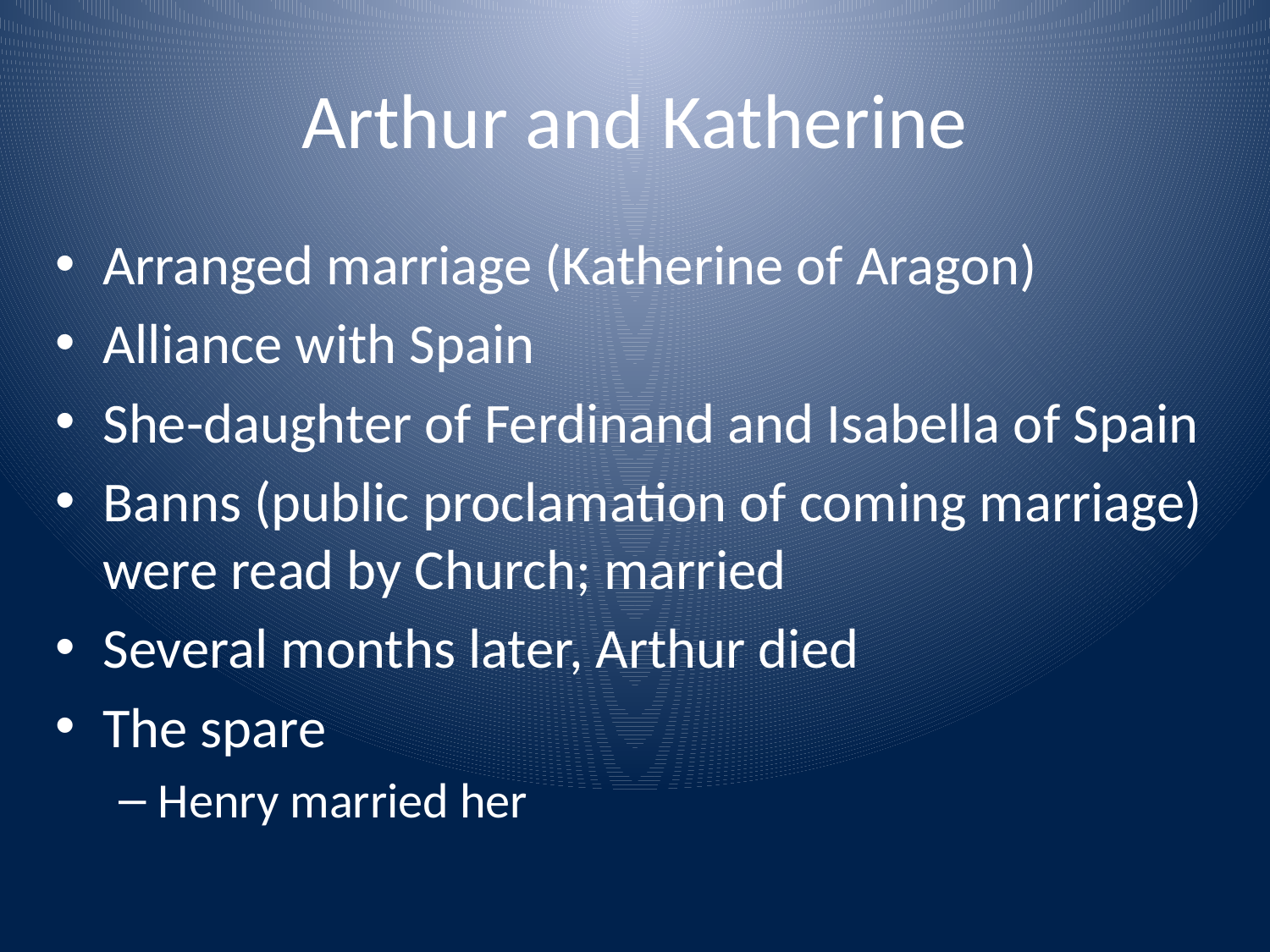

# Arthur and Katherine
Arranged marriage (Katherine of Aragon)
Alliance with Spain
She-daughter of Ferdinand and Isabella of Spain
Banns (public proclamation of coming marriage) were read by Church; married
Several months later, Arthur died
The spare
Henry married her